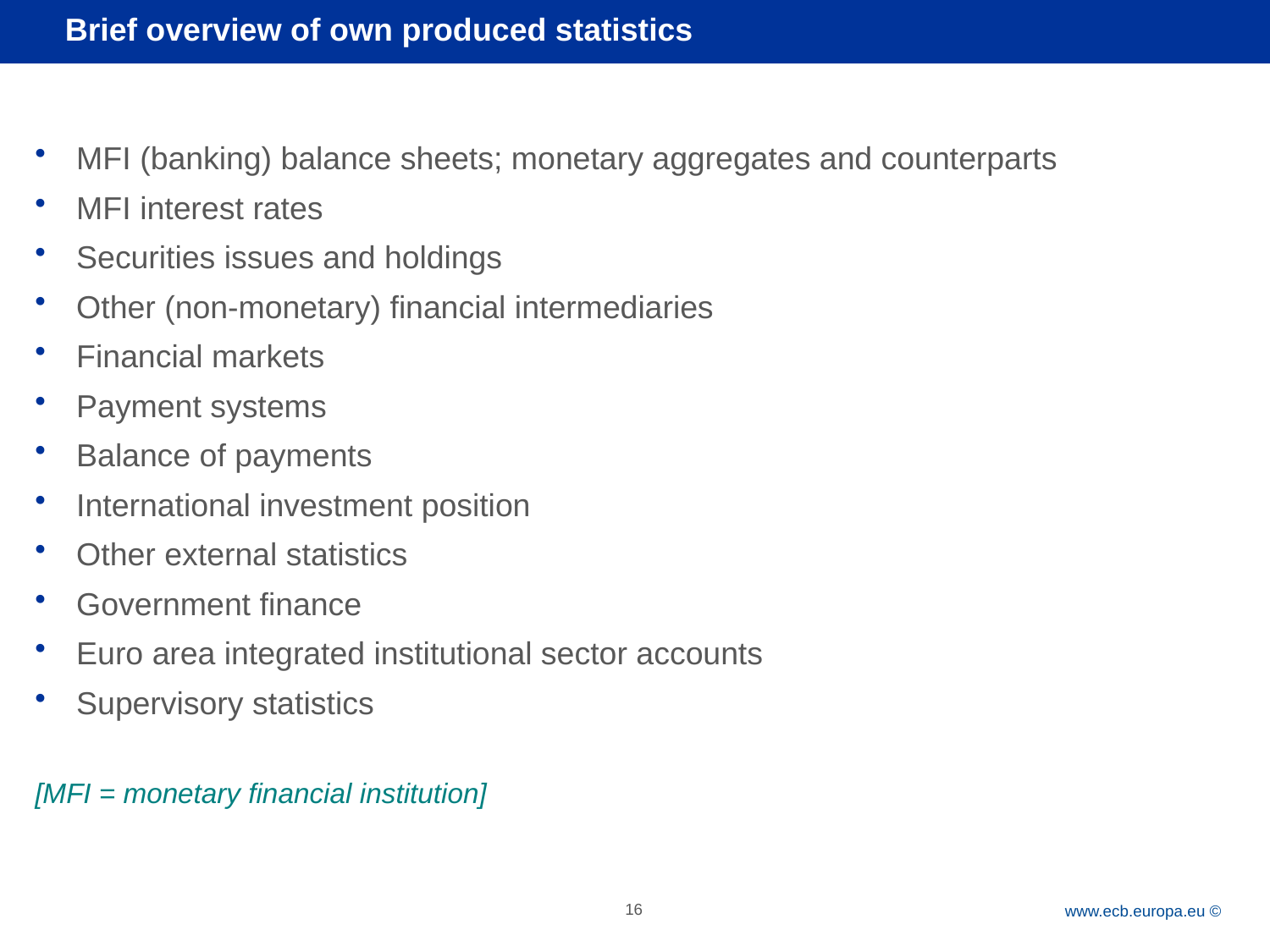

# Brief overview of own produced statistics
MFI (banking) balance sheets; monetary aggregates and counterparts
MFI interest rates
Securities issues and holdings
Other (non-monetary) financial intermediaries
Financial markets
Payment systems
Balance of payments
International investment position
Other external statistics
Government finance
Euro area integrated institutional sector accounts
Supervisory statistics

[MFI = monetary financial institution]
16